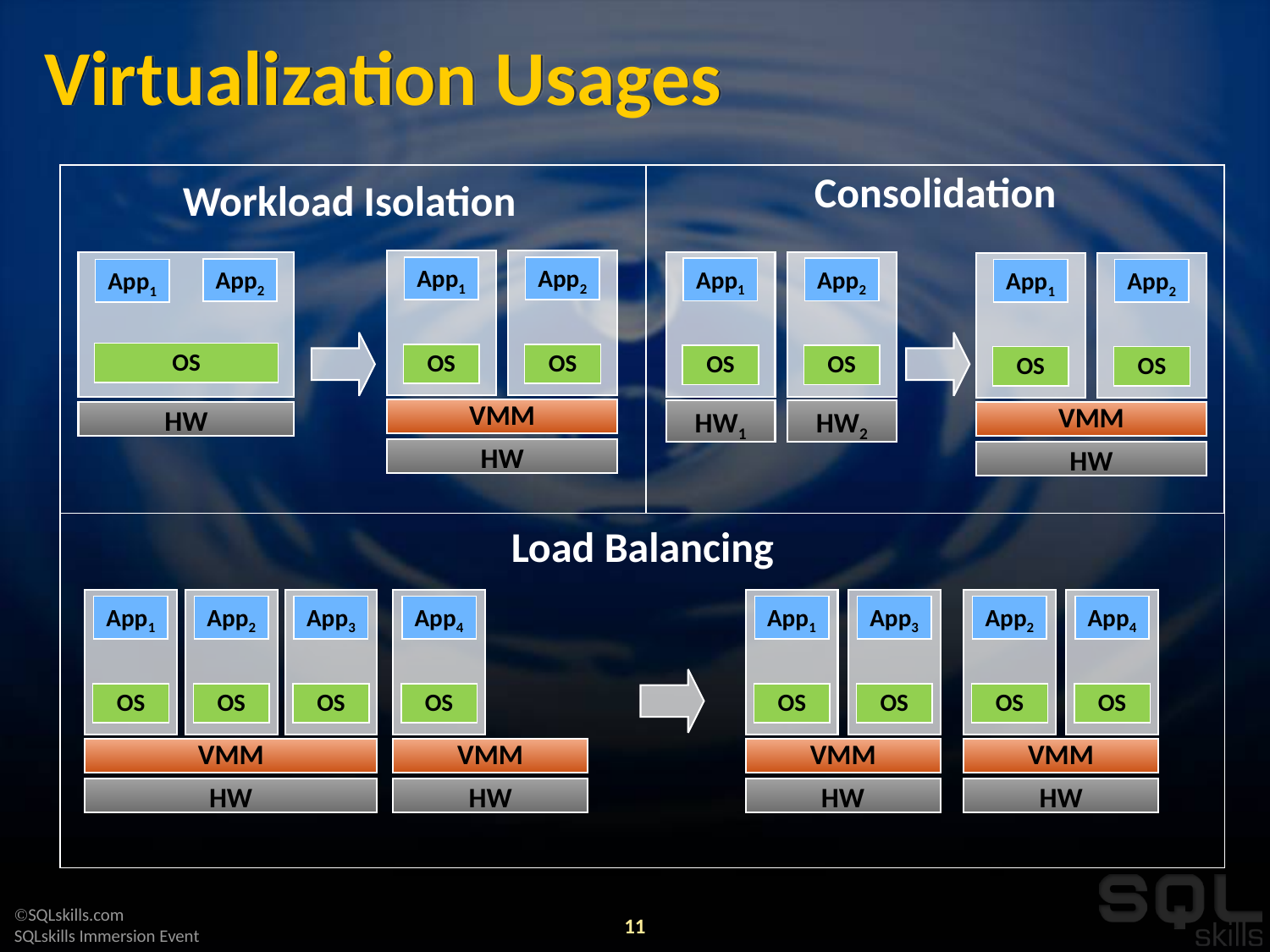

# Virtualization Usages

Consolidation

Workload Isolation

App1
App2
OS
OS
VMM
HW

App1
App2
OS
OS
HW1
HW2

App1
App2
OS
OS
VMM
HW
App2
App1

OS
HW

Load Balancing

App1
App2
App3
App4
App1
App3
App2
App4

OS
OS
OS
OS
OS
OS
OS
OS
VMM
VMM
VMM
VMM
HW
HW
HW
HW
11